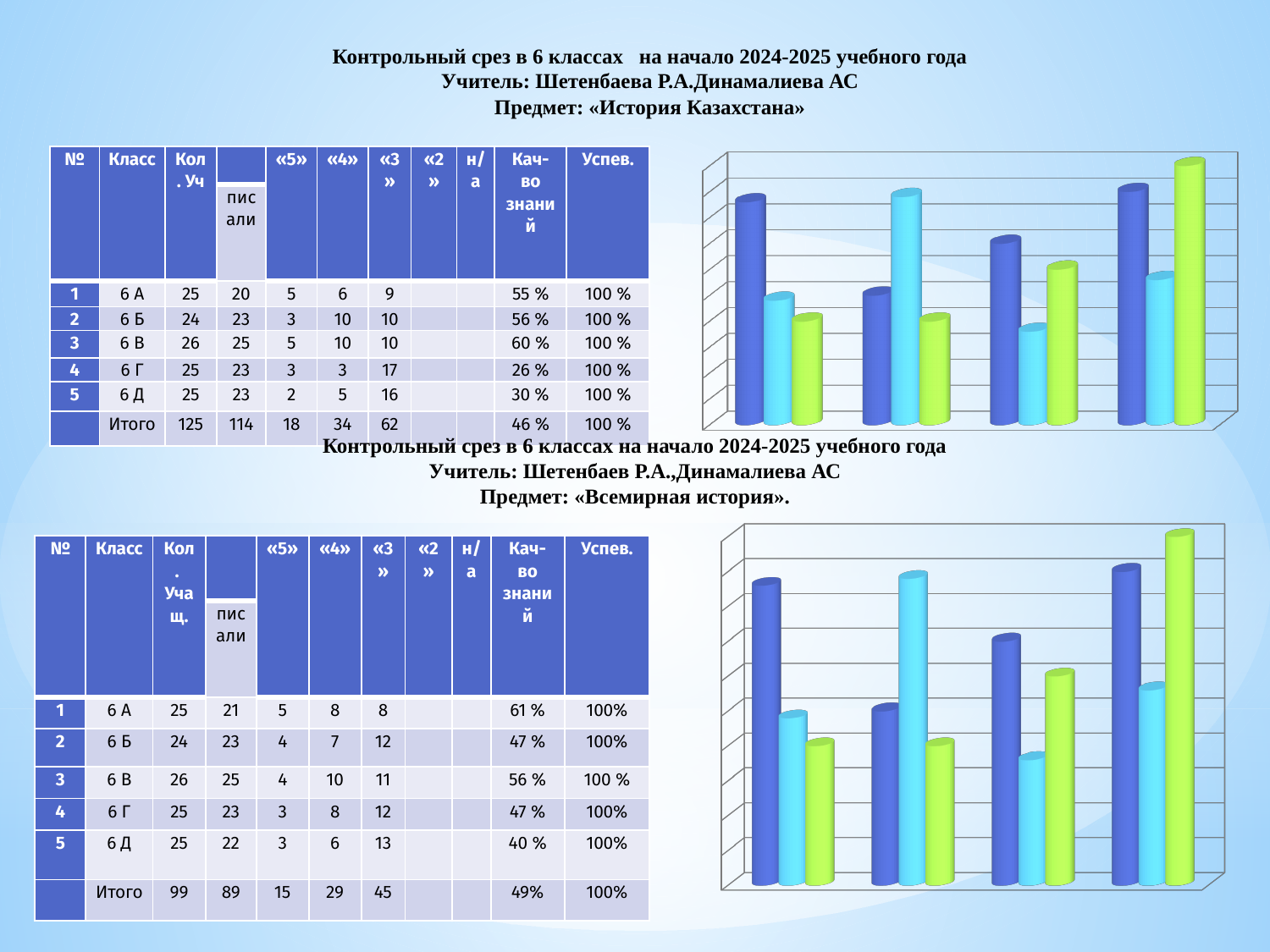

Контрольный срез в 6 классах   на начало 2024-2025 учебного года
Учитель: Шетенбаева Р.А.Динамалиева АС
Предмет: «История Казахстана»
| № | Класс | Кол. Уч |  | «5» | «4» | «3» | «2» | н/а | Кач-во знаний | Успев. |
| --- | --- | --- | --- | --- | --- | --- | --- | --- | --- | --- |
|  |  |  | писали |  |  |  |  |  |  |  |
| 1 | 6 А | 25 | 20 | 5 | 6 | 9 |  |  | 55 % | 100 % |
| 2 | 6 Б | 24 | 23 | 3 | 10 | 10 |  |  | 56 % | 100 % |
| 3 | 6 В | 26 | 25 | 5 | 10 | 10 |  |  | 60 % | 100 % |
| 4 | 6 Г | 25 | 23 | 3 | 3 | 17 |  |  | 26 % | 100 % |
| 5 | 6 Д | 25 | 23 | 2 | 5 | 16 |  |  | 30 % | 100 % |
|  | Итого | 125 | 114 | 18 | 34 | 62 |  |  | 46 % | 100 % |

[unsupported chart]

Контрольный срез в 6 классах на начало 2024-2025 учебного года
Учитель: Шетенбаев Р.А.,Динамалиева АС
Предмет: «Всемирная история».

[unsupported chart]

| № | Класс | Кол. Учащ. |  | «5» | «4» | «3» | «2» | н/а | Кач-во знаний | Успев. |
| --- | --- | --- | --- | --- | --- | --- | --- | --- | --- | --- |
|  |  |  | писали |  |  |  |  |  |  |  |
| 1 | 6 А | 25 | 21 | 5 | 8 | 8 |  |  | 61 % | 100% |
| 2 | 6 Б | 24 | 23 | 4 | 7 | 12 |  |  | 47 % | 100% |
| 3 | 6 В | 26 | 25 | 4 | 10 | 11 |  |  | 56 % | 100 % |
| 4 | 6 Г | 25 | 23 | 3 | 8 | 12 |  |  | 47 % | 100% |
| 5 | 6 Д | 25 | 22 | 3 | 6 | 13 |  |  | 40 % | 100% |
|  | Итого | 99 | 89 | 15 | 29 | 45 |  |  | 49% | 100% |